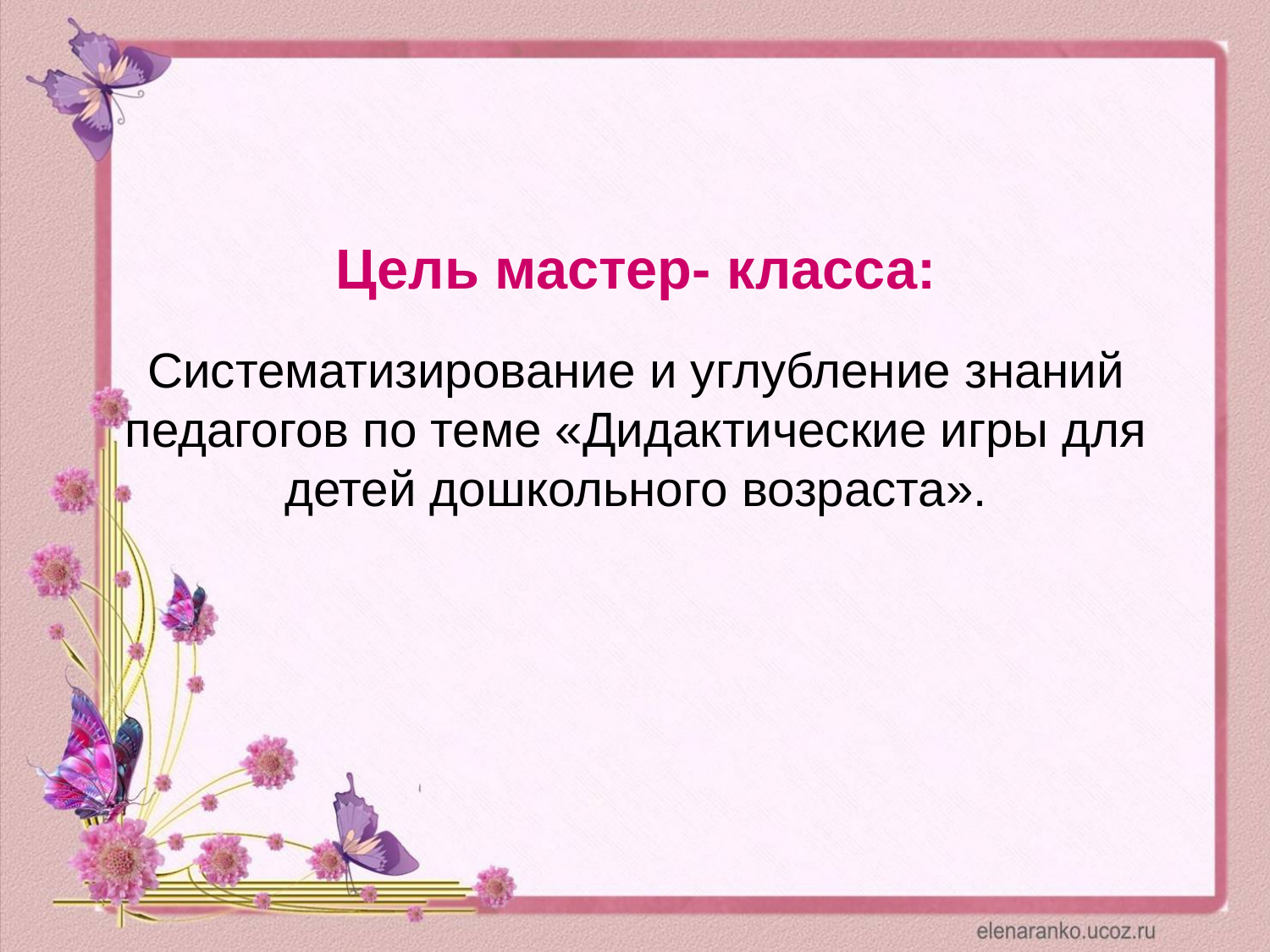

Цель мастер- класса:
Систематизирование и углубление знаний педагогов по теме «Дидактические игры для детей дошкольного возраста».